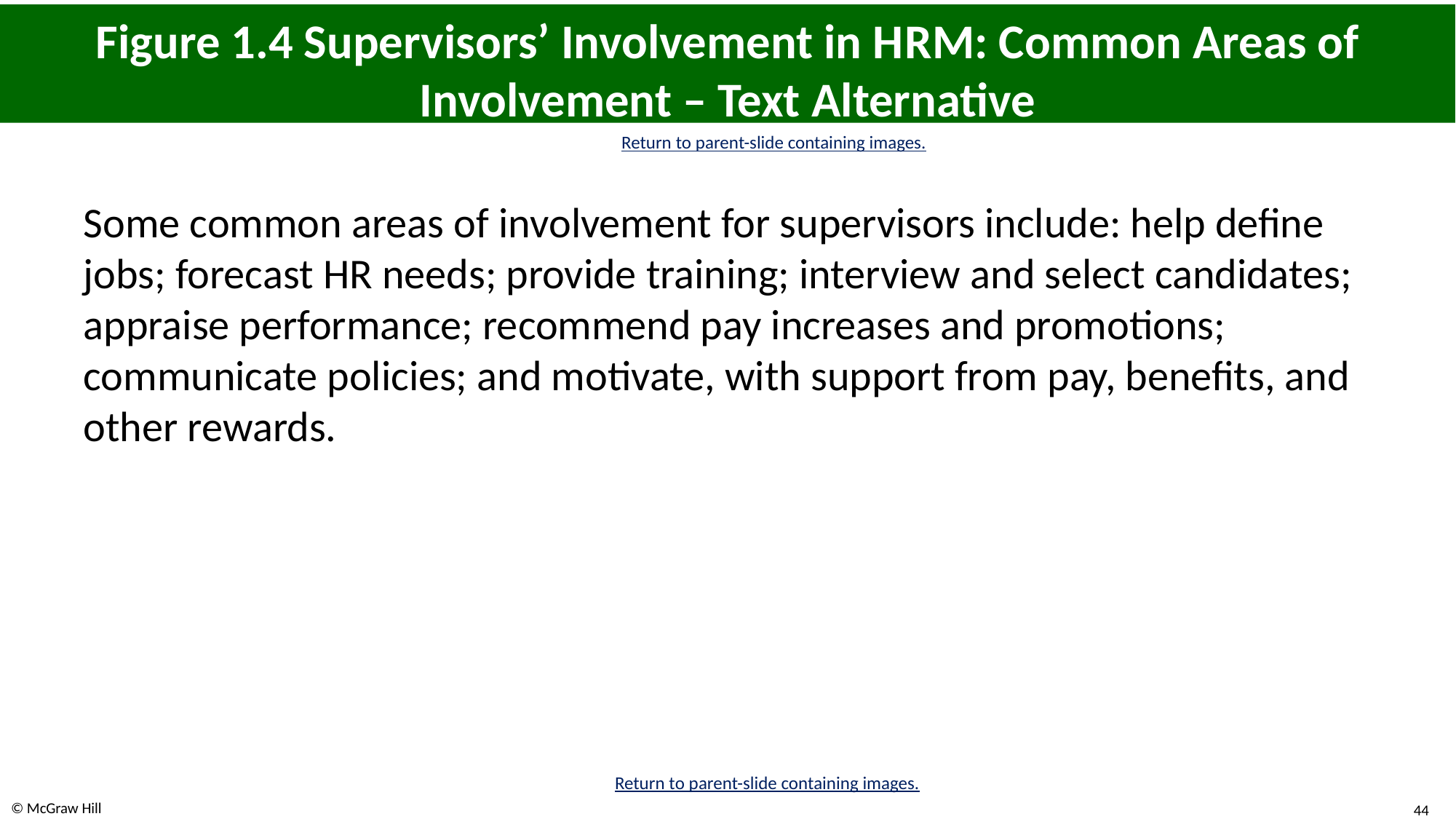

# Figure 1.4 Supervisors’ Involvement in H R M: Common Areas of Involvement – Text Alternative
Return to parent-slide containing images.
Some common areas of involvement for supervisors include: help define jobs; forecast HR needs; provide training; interview and select candidates; appraise performance; recommend pay increases and promotions; communicate policies; and motivate, with support from pay, benefits, and other rewards.
Return to parent-slide containing images.